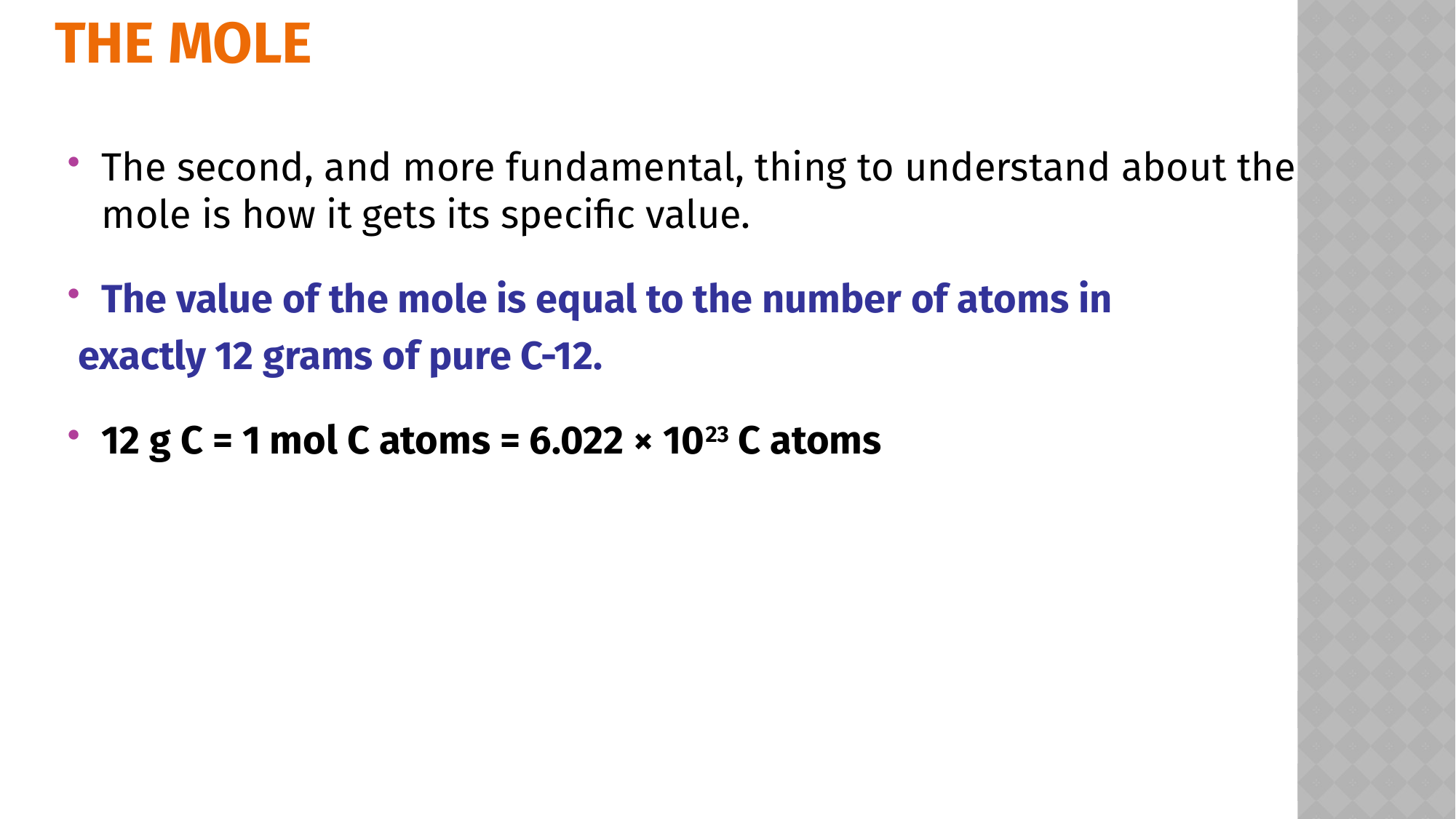

# The Mole
The second, and more fundamental, thing to understand about the mole is how it gets its specific value.

The value of the mole is equal to the number of atoms in
 exactly 12 grams of pure C-12.

12 g C = 1 mol C atoms = 6.022 × 1023 C atoms